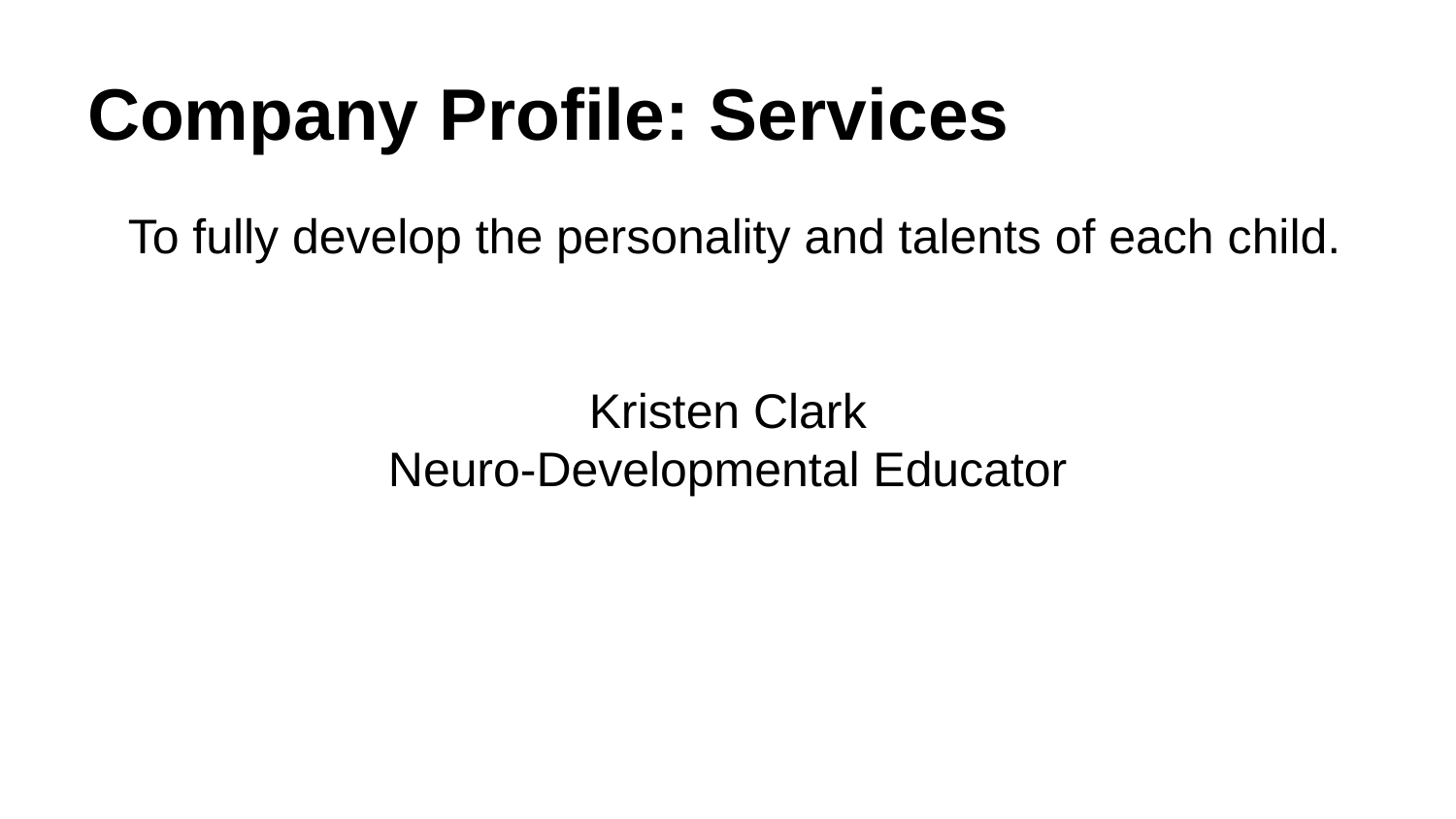

# Company Profile: Services
 To fully develop the personality and talents of each child.

Kristen Clark
Neuro-Developmental Educator